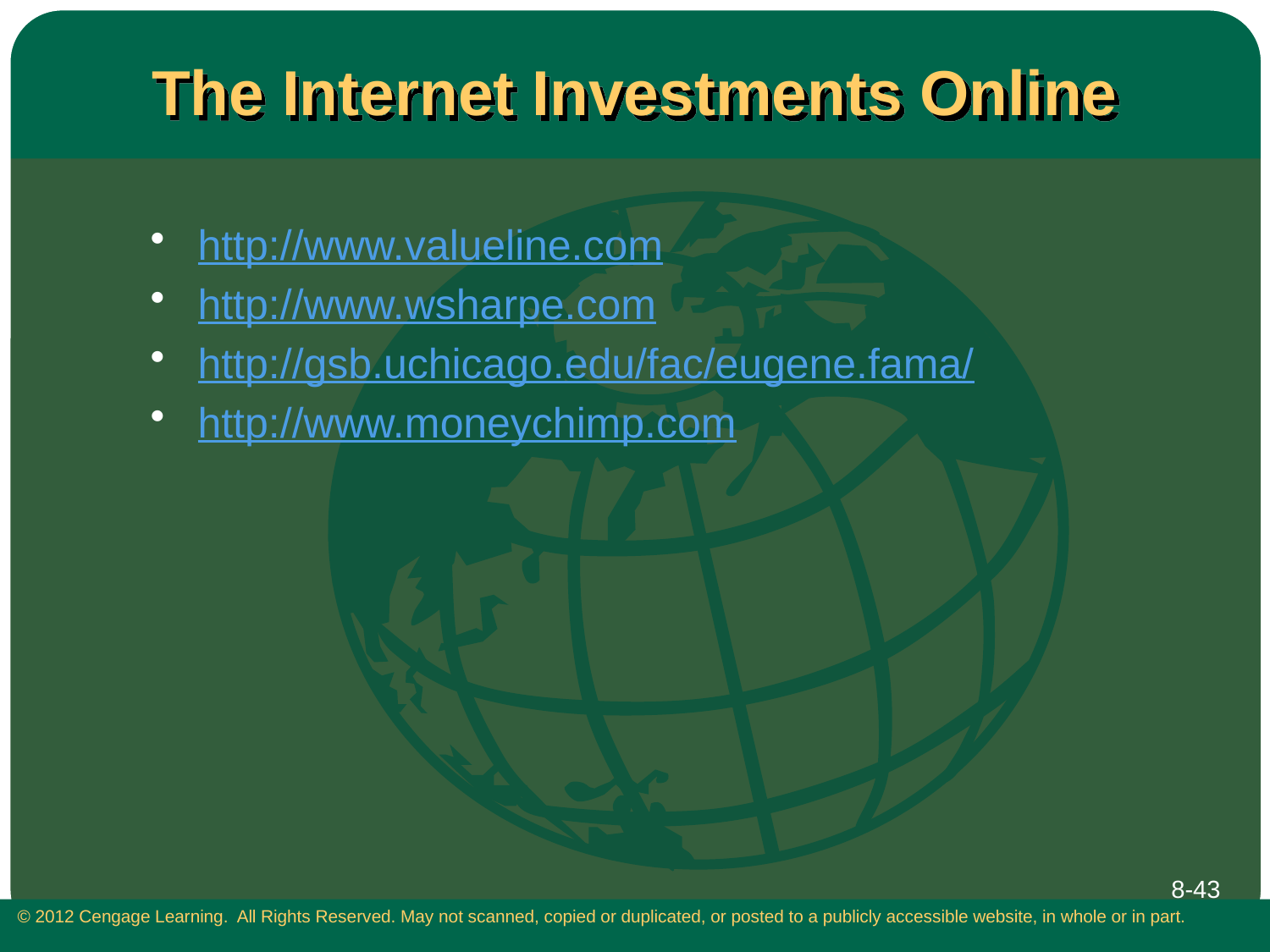

# The Internet Investments Online
http://www.valueline.com
http://www.wsharpe.com
http://gsb.uchicago.edu/fac/eugene.fama/
http://www.moneychimp.com

8-43
 © 2012 Cengage Learning.  All Rights Reserved. May not scanned, copied or duplicated, or posted to a publicly accessible website, in whole or in part.